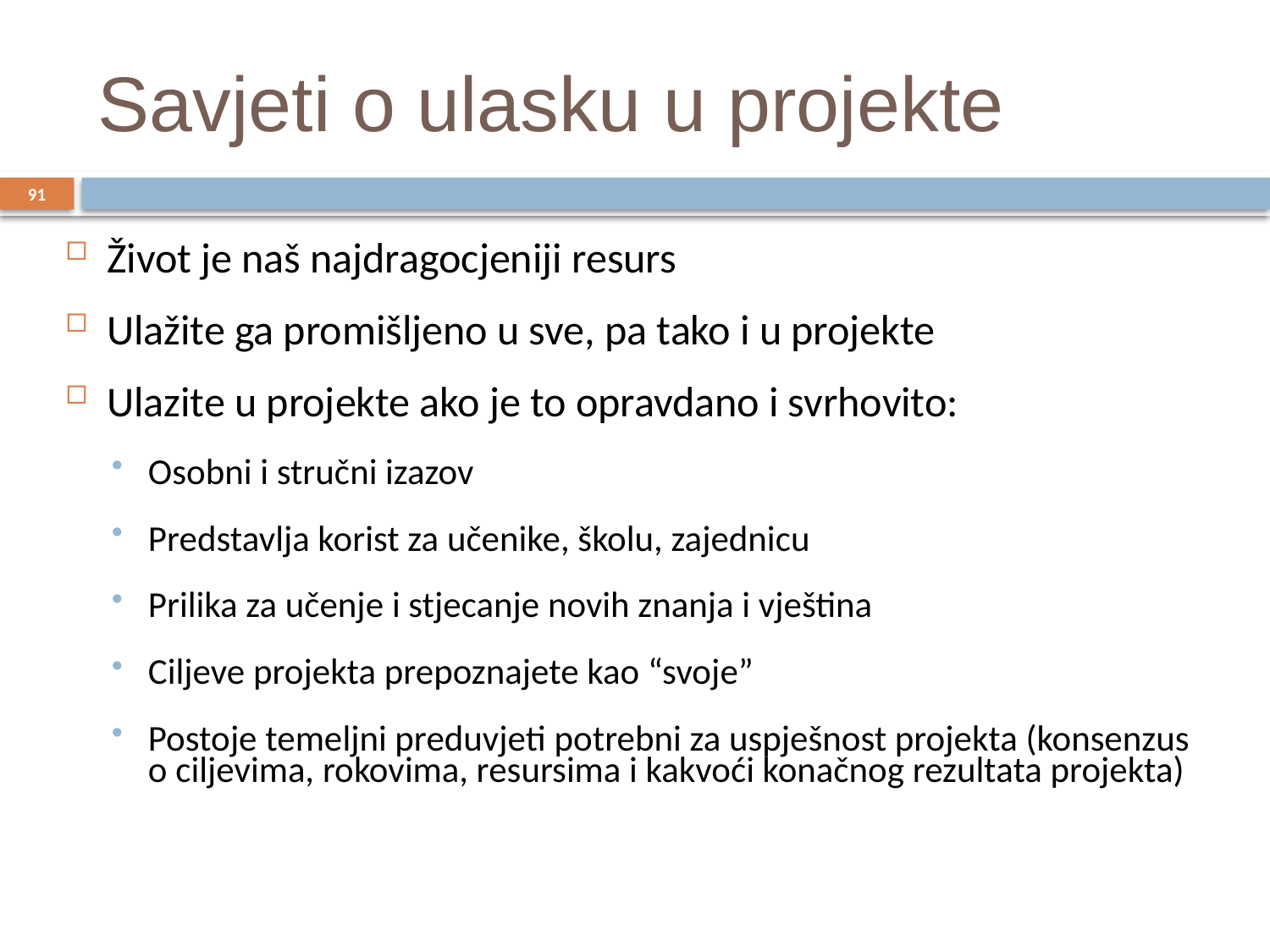

# Savjeti o ulasku u projekte
91
Život je naš najdragocjeniji resurs
Ulažite ga promišljeno u sve, pa tako i u projekte
Ulazite u projekte ako je to opravdano i svrhovito:
Osobni i stručni izazov
Predstavlja korist za učenike, školu, zajednicu
Prilika za učenje i stjecanje novih znanja i vještina
Ciljeve projekta prepoznajete kao “svoje”
Postoje temeljni preduvjeti potrebni za uspješnost projekta (konsenzus o ciljevima, rokovima, resursima i kakvoći konačnog rezultata projekta)